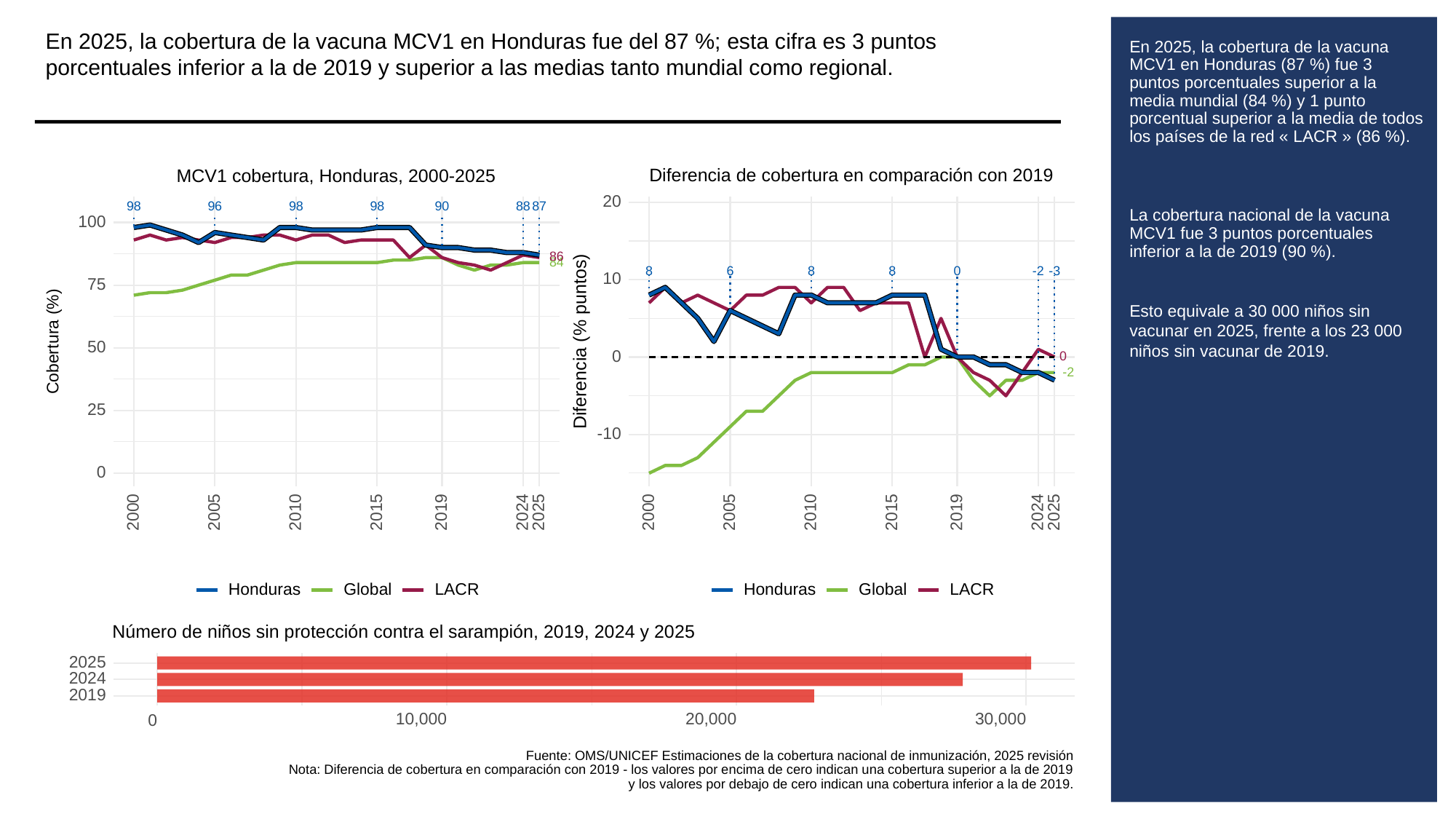

En 2025, la cobertura de la vacuna MCV1 en Honduras fue del 87 %; esta cifra es 3 puntos porcentuales inferior a la de 2019 y superior a las medias tanto mundial como regional.
# En 2025, la cobertura de la vacuna MCV1 en Honduras (87 %) fue 3 puntos porcentuales superior a la media mundial (84 %) y 1 punto porcentual superior a la media de todos los países de la red « LACR » (86 %).

La cobertura nacional de la vacuna MCV1 fue 3 puntos porcentuales inferior a la de 2019 (90 %).

Esto equivale a 30 000 niños sin vacunar en 2025, frente a los 23 000 niños sin vacunar de 2019.

Diferencia de cobertura en comparación con 2019
MCV1 cobertura, Honduras, 2000-2025
20

98
96
98
98
90
88
87

100

86

84
-3
8
6
8
8
0
-2
10

75

Diferencia (% puntos)
Cobertura (%)
50

0
0

-2

25

-10

0

2000
2005
2010
2015
2019
2024
2025
2000
2005
2010
2015
2019
2024
2025
Global
LACR
Global
LACR
Honduras
Honduras

Número de niños sin protección contra el sarampión, 2019, 2024 y 2025

2025

2024

2019

10,000
20,000
30,000
0
Fuente: OMS/UNICEF Estimaciones de la cobertura nacional de inmunización, 2025 revisión
Nota: Diferencia de cobertura en comparación con 2019 - los valores por encima de cero indican una cobertura superior a la de 2019
y los valores por debajo de cero indican una cobertura inferior a la de 2019.